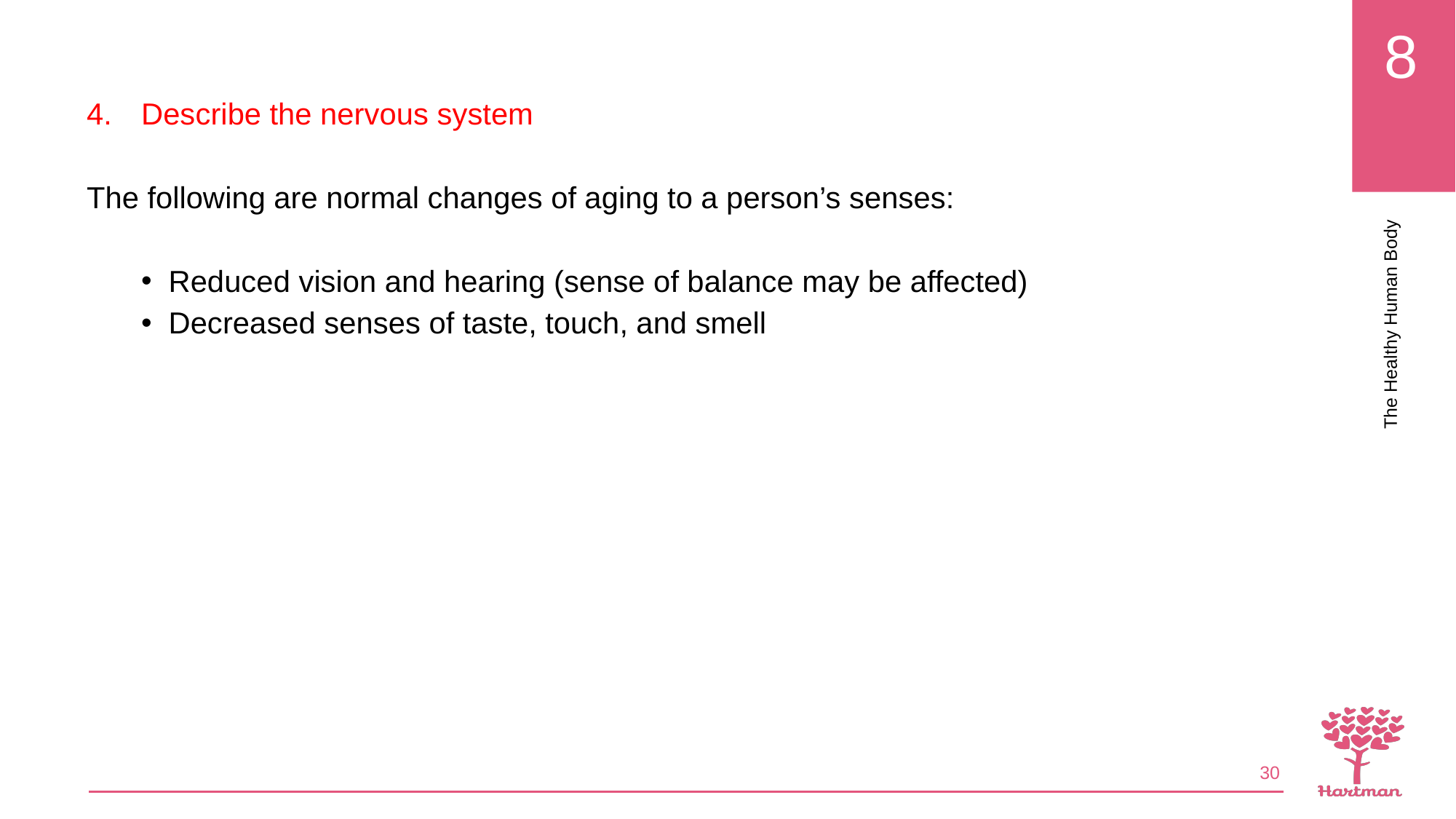

Describe the nervous system

The following are normal changes of aging to a person’s senses:

Reduced vision and hearing (sense of balance may be affected)
Decreased senses of taste, touch, and smell

30